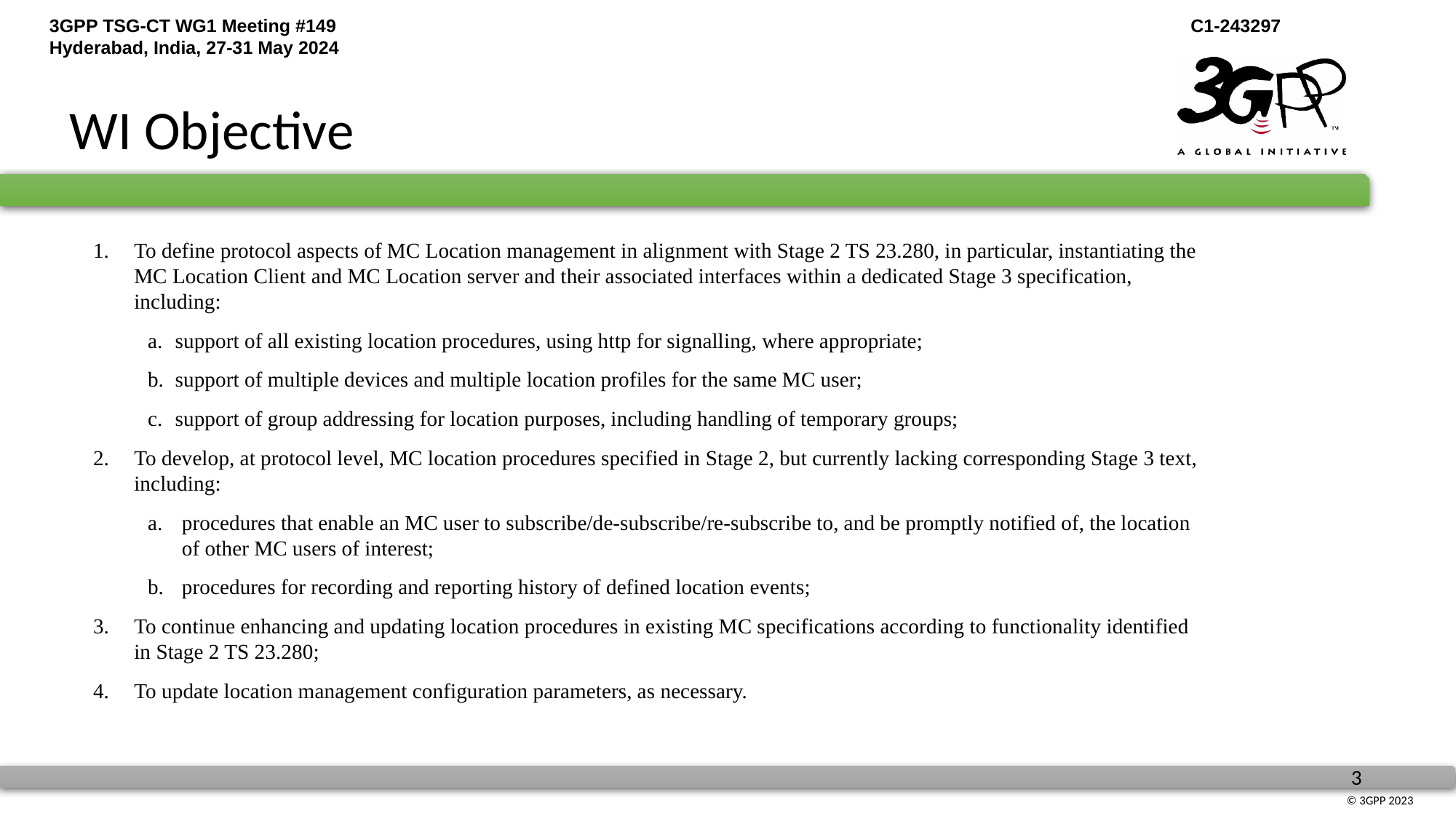

# WI Objective

To define protocol aspects of MC Location management in alignment with Stage 2 TS 23.280, in particular, instantiating the MC Location Client and MC Location server and their associated interfaces within a dedicated Stage 3 specification, including:
support of all existing location procedures, using http for signalling, where appropriate;
support of multiple devices and multiple location profiles for the same MC user;
support of group addressing for location purposes, including handling of temporary groups;
To develop, at protocol level, MC location procedures specified in Stage 2, but currently lacking corresponding Stage 3 text, including:
procedures that enable an MC user to subscribe/de-subscribe/re-subscribe to, and be promptly notified of, the location of other MC users of interest;
procedures for recording and reporting history of defined location events;
To continue enhancing and updating location procedures in existing MC specifications according to functionality identified in Stage 2 TS 23.280;
To update location management configuration parameters, as necessary.